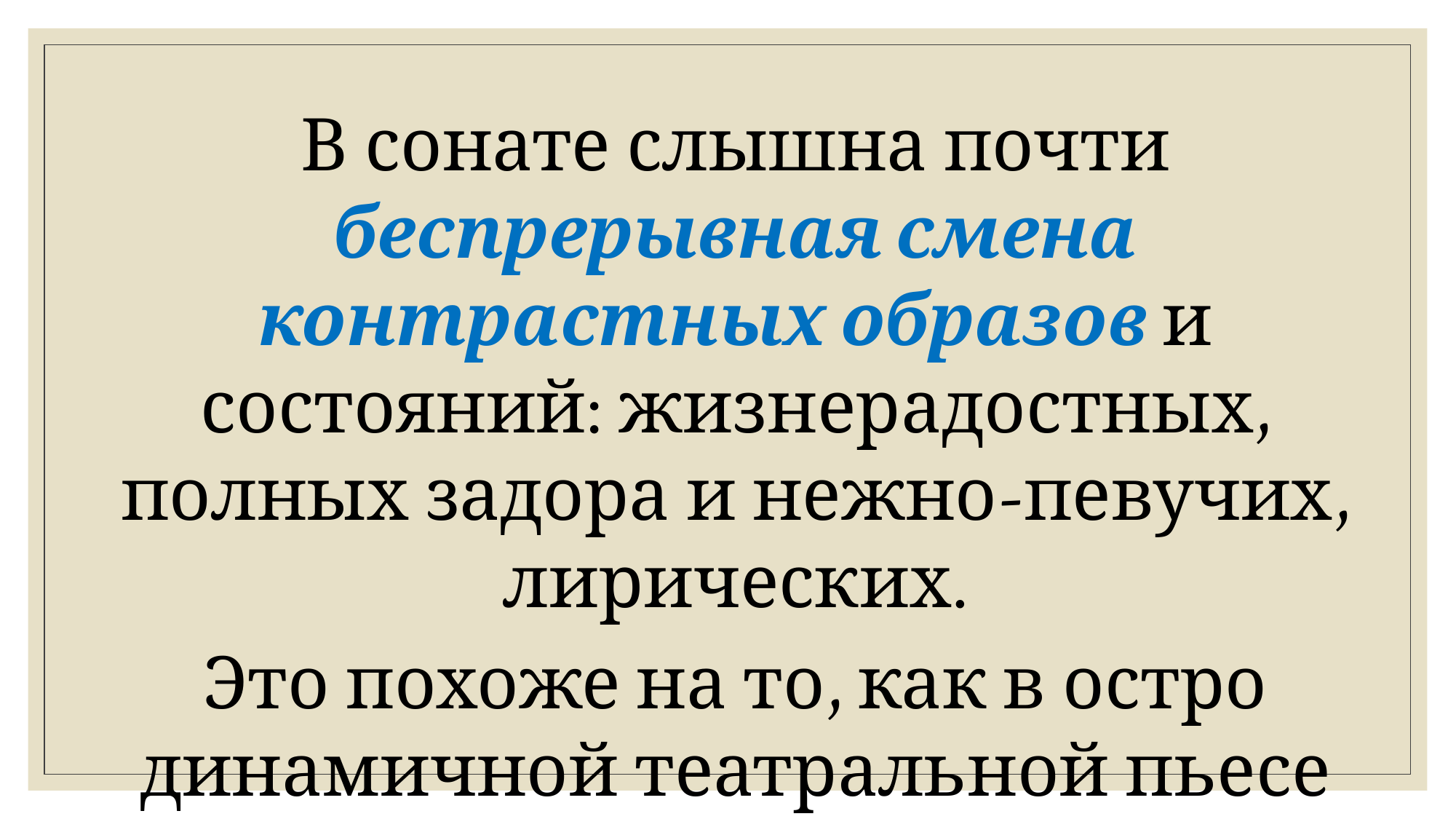

В сонате слышна почти беспрерывная смена контрастных образов и состояний: жизнерадостных, полных задора и нежно-певучих, лирических.
Это похоже на то, как в остро динамичной театральной пьесе или в кинофильме быстро сменяются кадры.